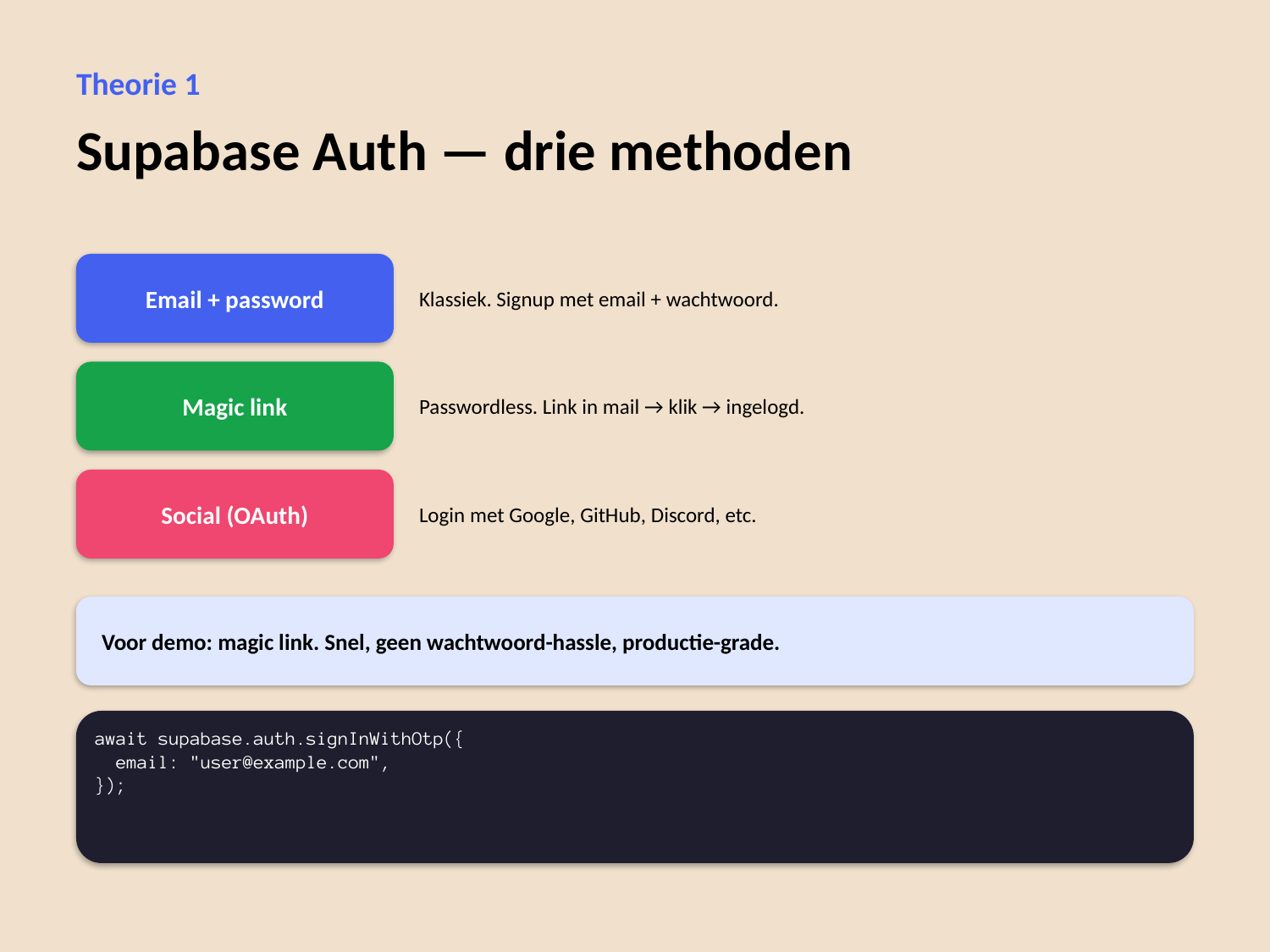

Theorie 1
Supabase Auth — drie methoden

Email + password
Klassiek. Signup met email + wachtwoord.

Magic link
Passwordless. Link in mail → klik → ingelogd.

Social (OAuth)
Login met Google, GitHub, Discord, etc.

Voor demo: magic link. Snel, geen wachtwoord-hassle, productie-grade.

await supabase.auth.signInWithOtp({
  email: "user@example.com",
});